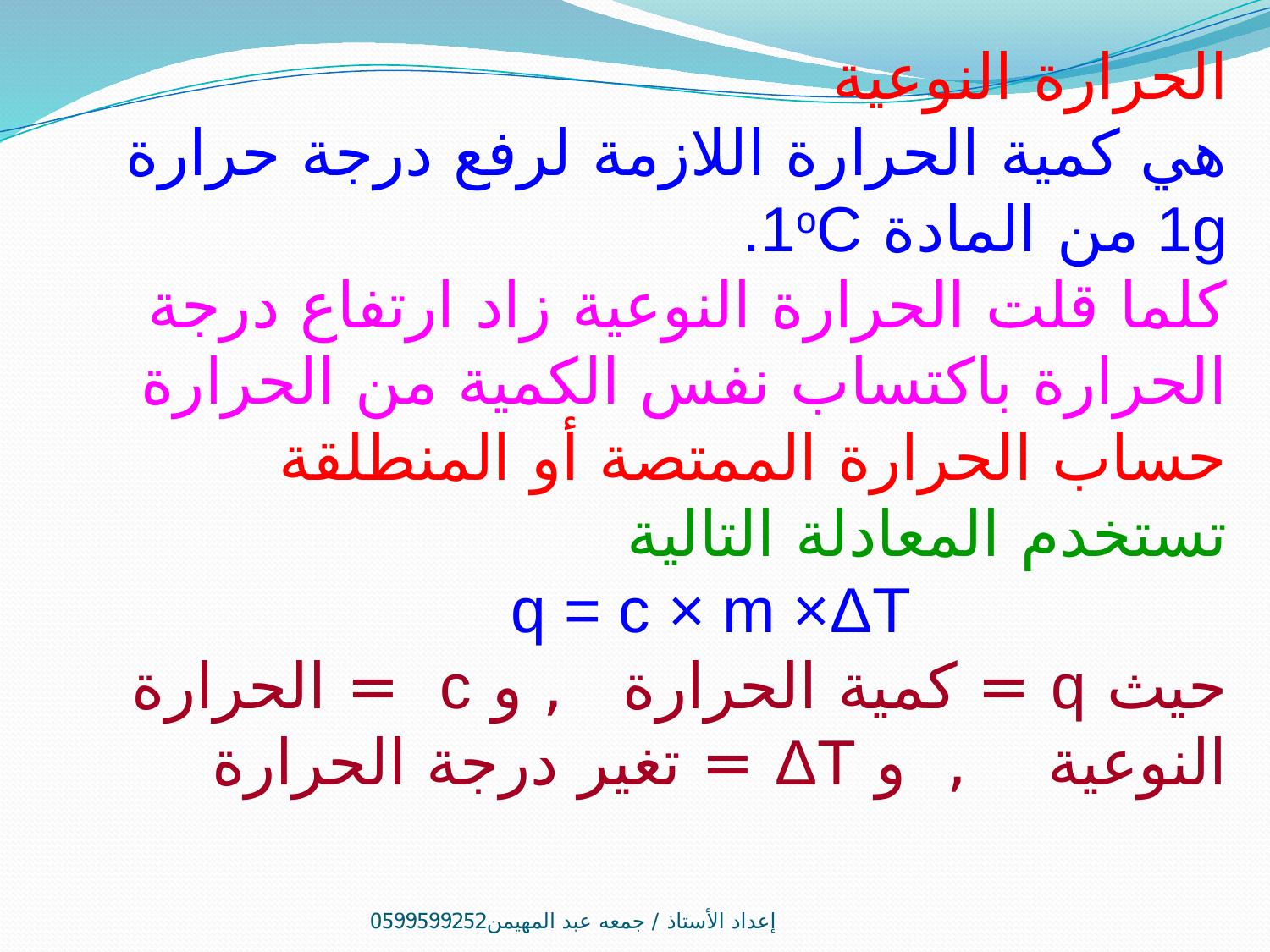

الحرارة النوعية
هي كمية الحرارة اللازمة لرفع درجة حرارة 1g من المادة 1oC.
كلما قلت الحرارة النوعية زاد ارتفاع درجة الحرارة باكتساب نفس الكمية من الحرارة
حساب الحرارة الممتصة أو المنطلقة
تستخدم المعادلة التالية
                  q = c × m ×ΔT
حيث q = كمية الحرارة   , و c  = الحرارة النوعية    ,  و ΔT = تغير درجة الحرارة

إعداد الأستاذ / جمعه عبد المهيمن0599599252